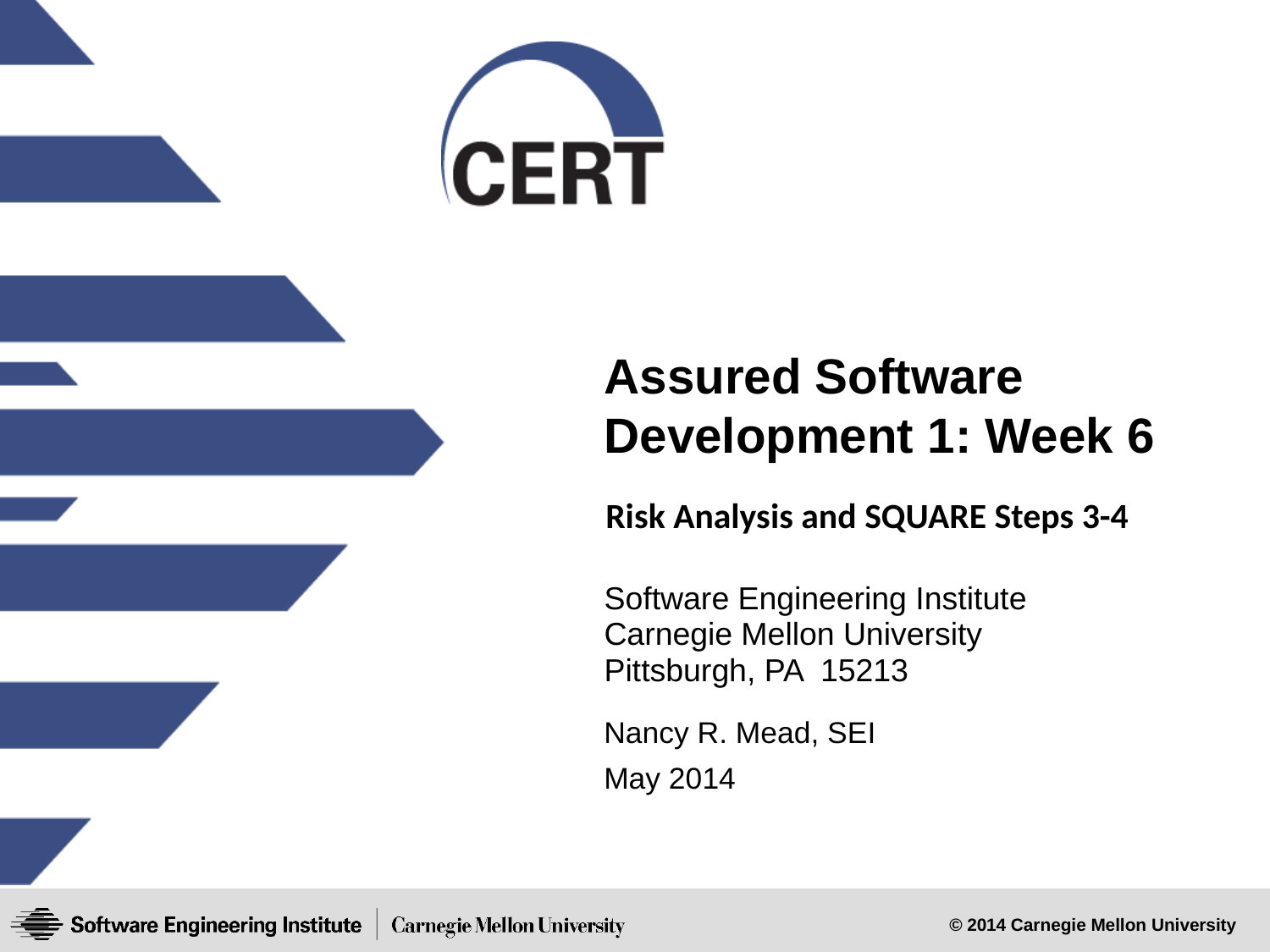

Assured Software Development 1: Week 6
Risk Analysis and SQUARE Steps 3-4
Nancy R. Mead, SEI
May 2014